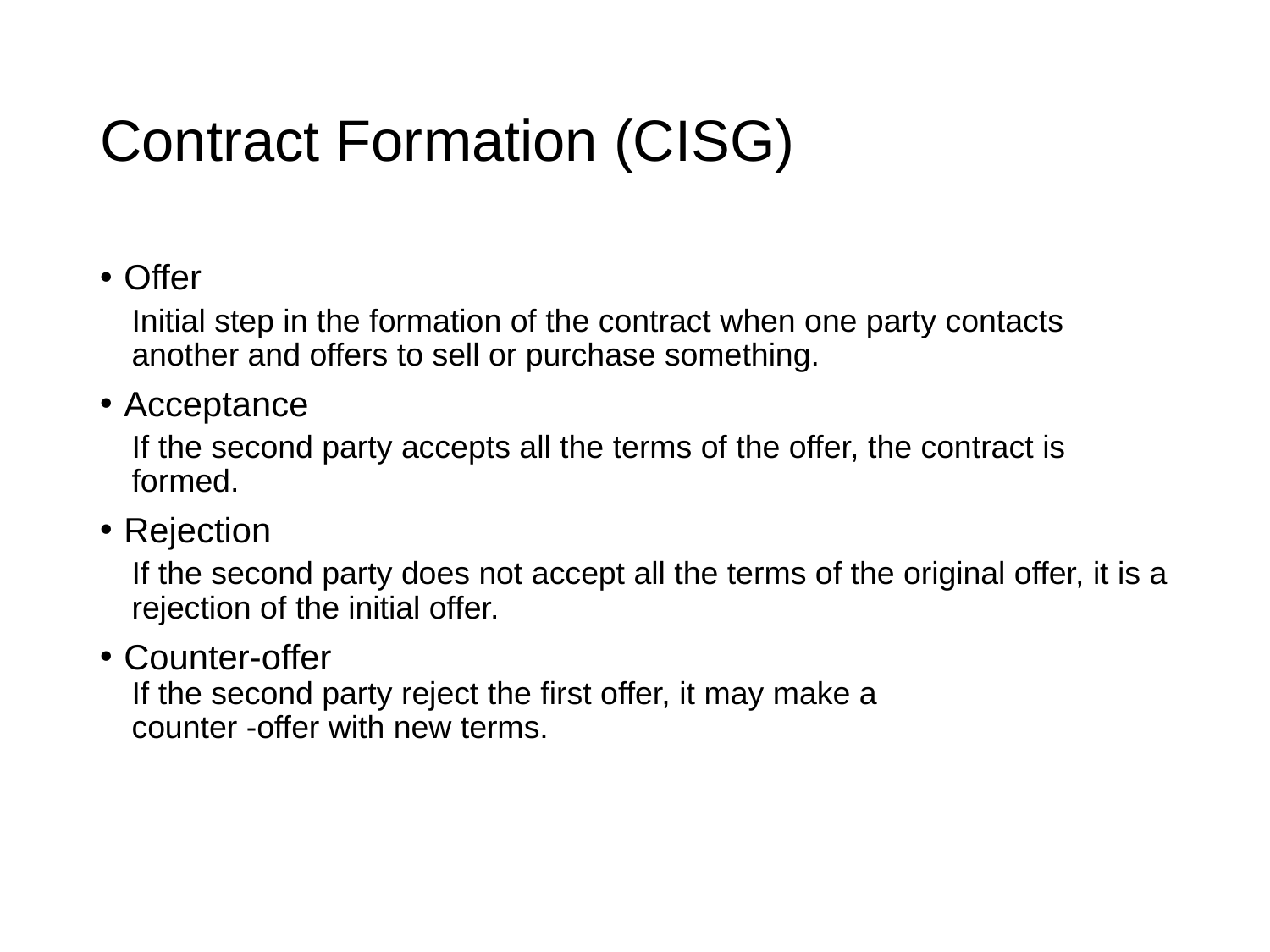

# Contract Formation (CISG)
Offer
Initial step in the formation of the contract when one party contacts another and offers to sell or purchase something.
Acceptance
If the second party accepts all the terms of the offer, the contract is formed.
Rejection
If the second party does not accept all the terms of the original offer, it is a rejection of the initial offer.
Counter-offer
If the second party reject the first offer, it may make a
counter -offer with new terms.